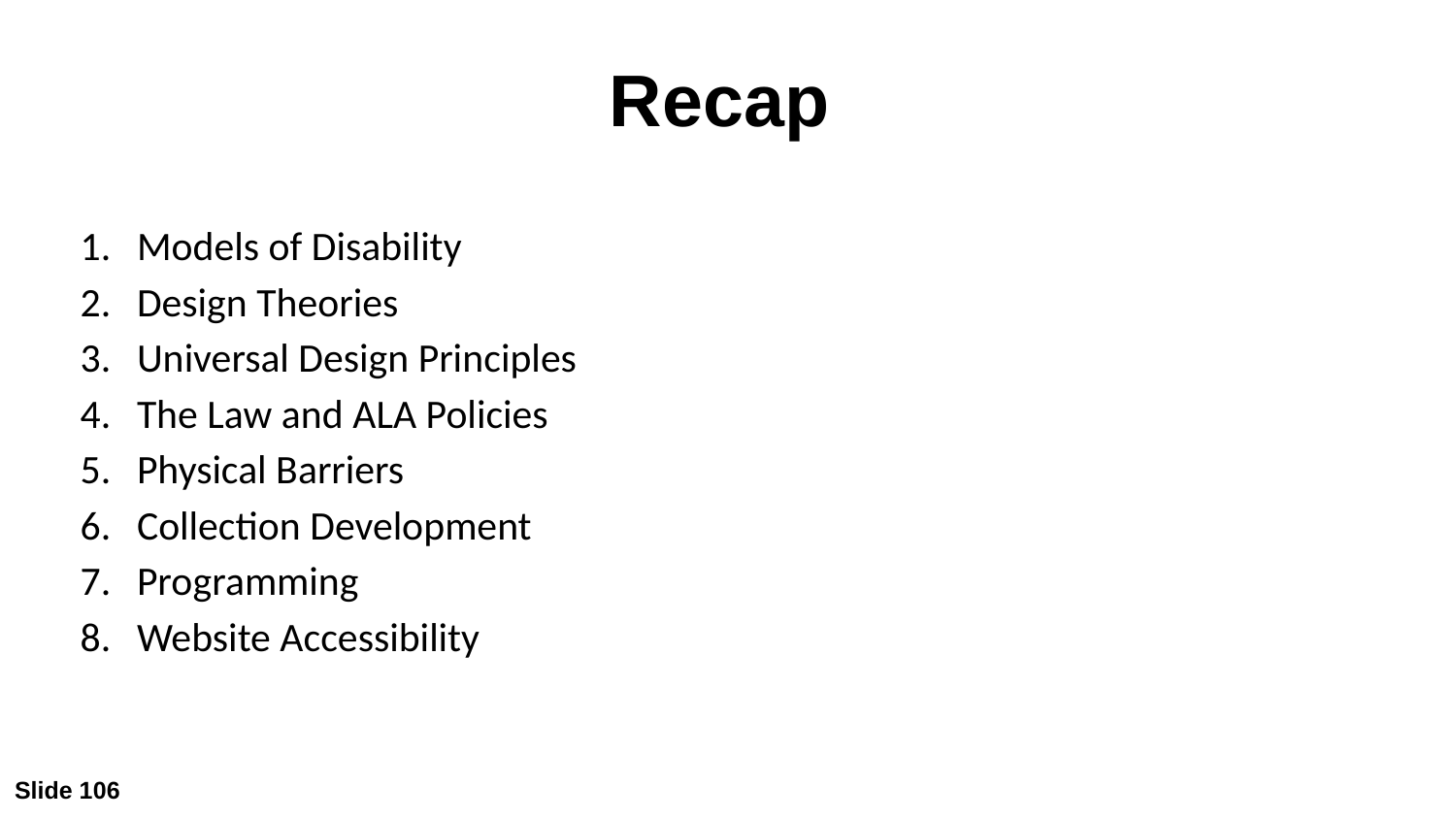

# Recap
Models of Disability
Design Theories
Universal Design Principles
The Law and ALA Policies
Physical Barriers
Collection Development
Programming
Website Accessibility
Slide 106